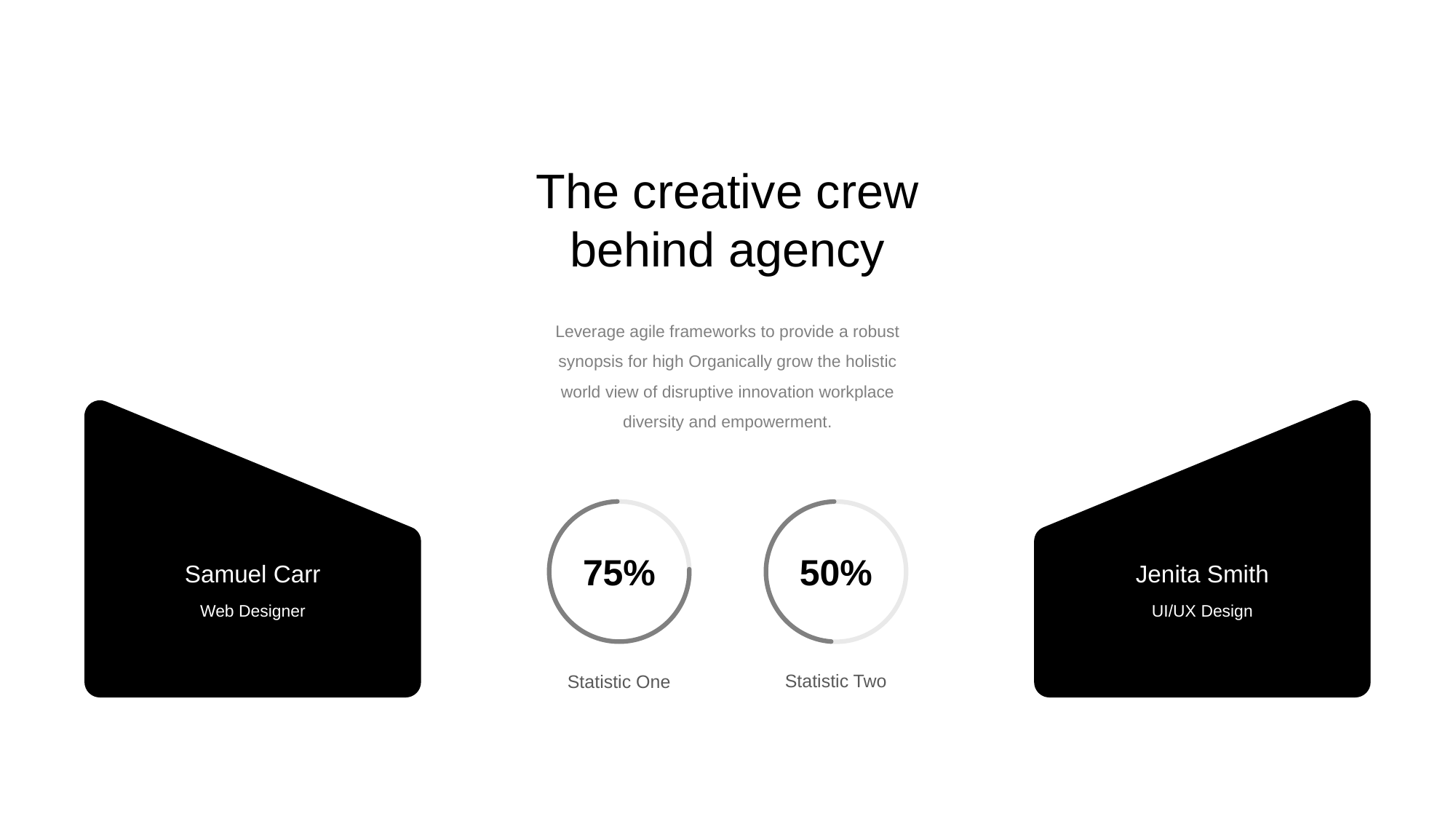

The creative crew behind agency
Leverage agile frameworks to provide a robust synopsis for high Organically grow the holistic world view of disruptive innovation workplace diversity and empowerment.

75%
Statistic One

50%
Statistic Two
Samuel Carr
Web Designer
Jenita Smith
UI/UX Design